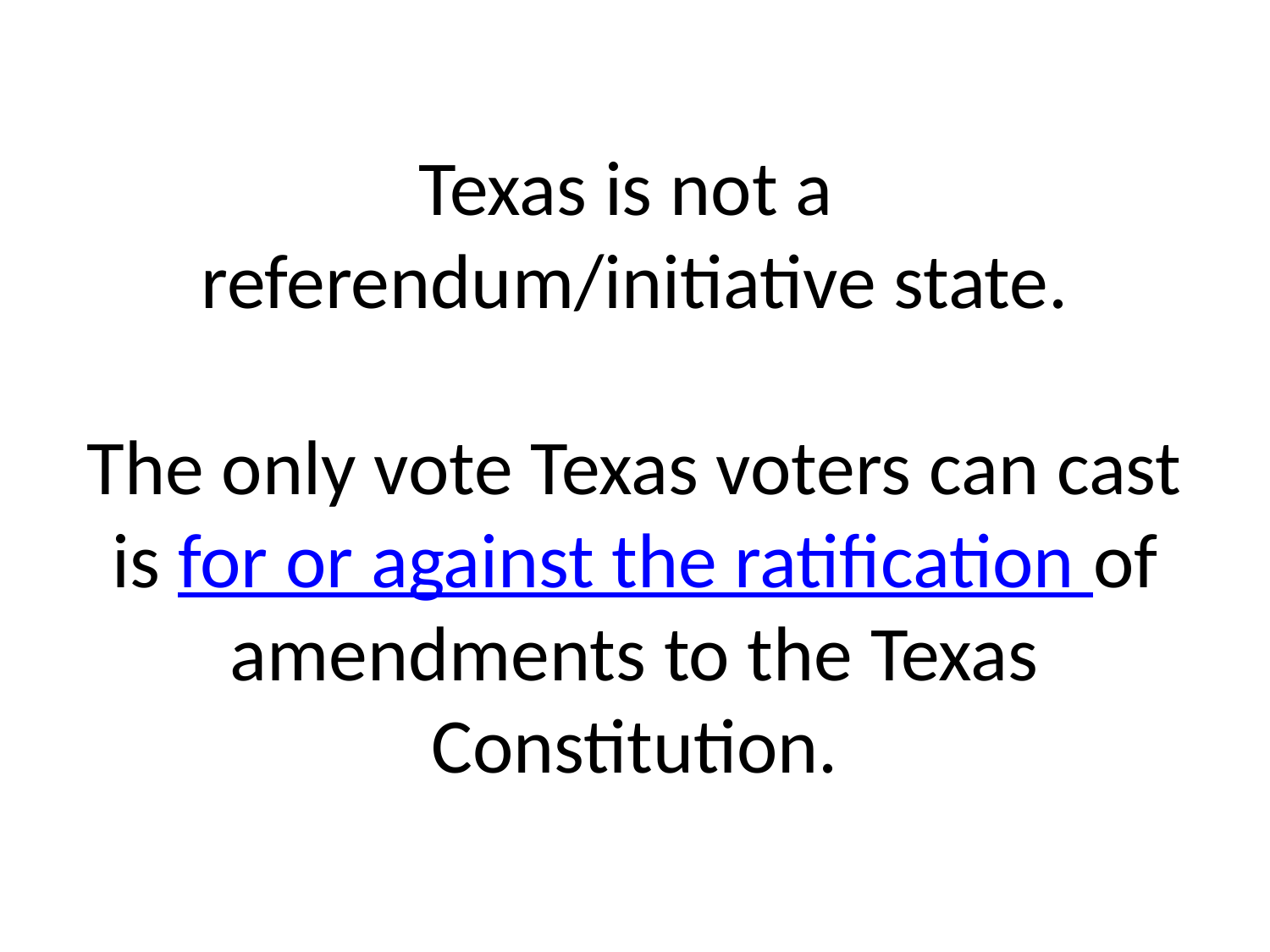

# Texas is not a referendum/initiative state. The only vote Texas voters can cast is for or against the ratification of amendments to the Texas Constitution.